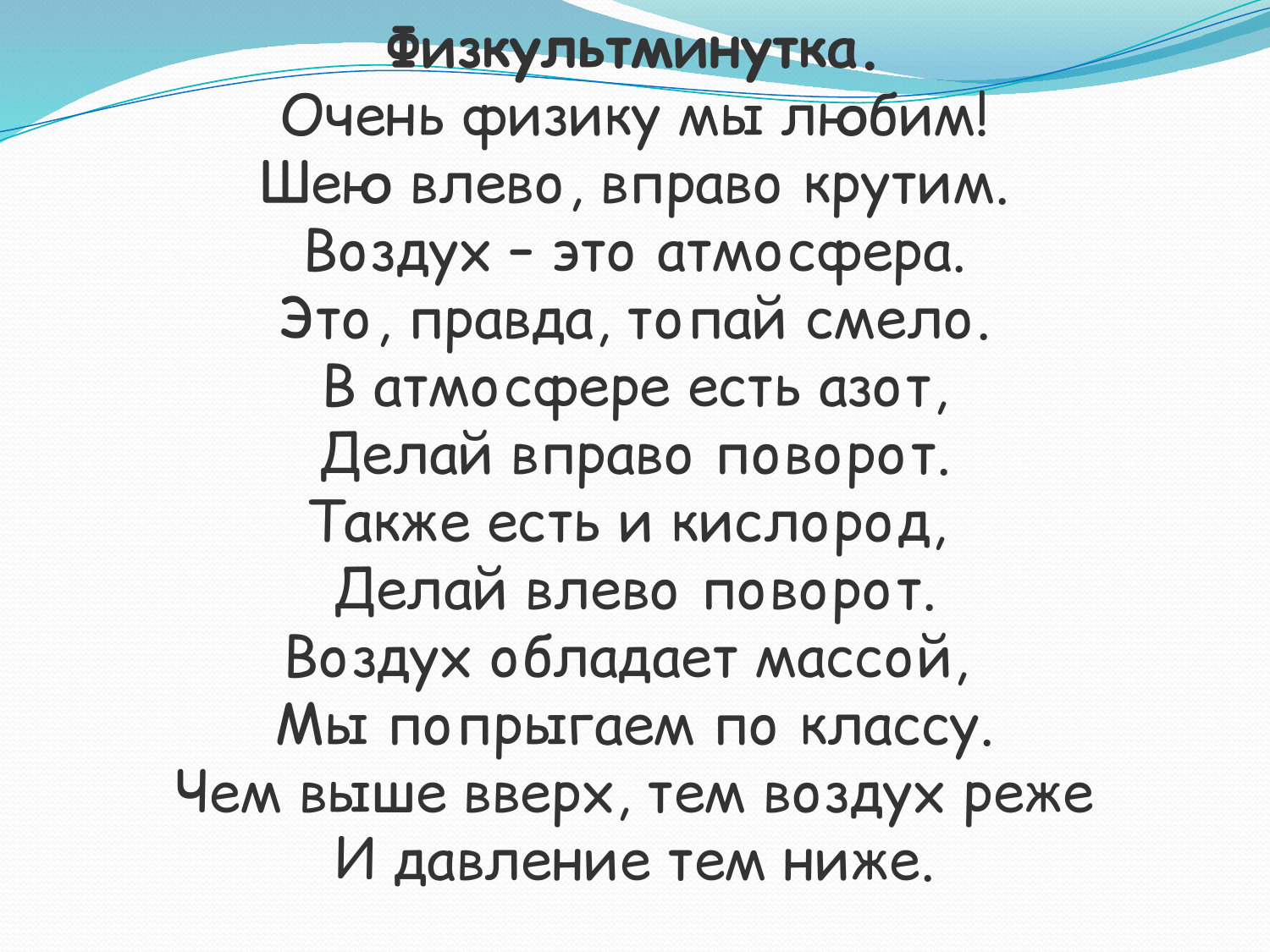

Физкультминутка.
Очень физику мы любим!
Шею влево, вправо крутим.
Воздух – это атмосфера.
Это, правда, топай смело.
В атмосфере есть азот,
Делай вправо поворот.
Также есть и кислород, 
Делай влево поворот.
Воздух обладает массой, 
Мы попрыгаем по классу.
Чем выше вверх, тем воздух реже
И давление тем ниже.